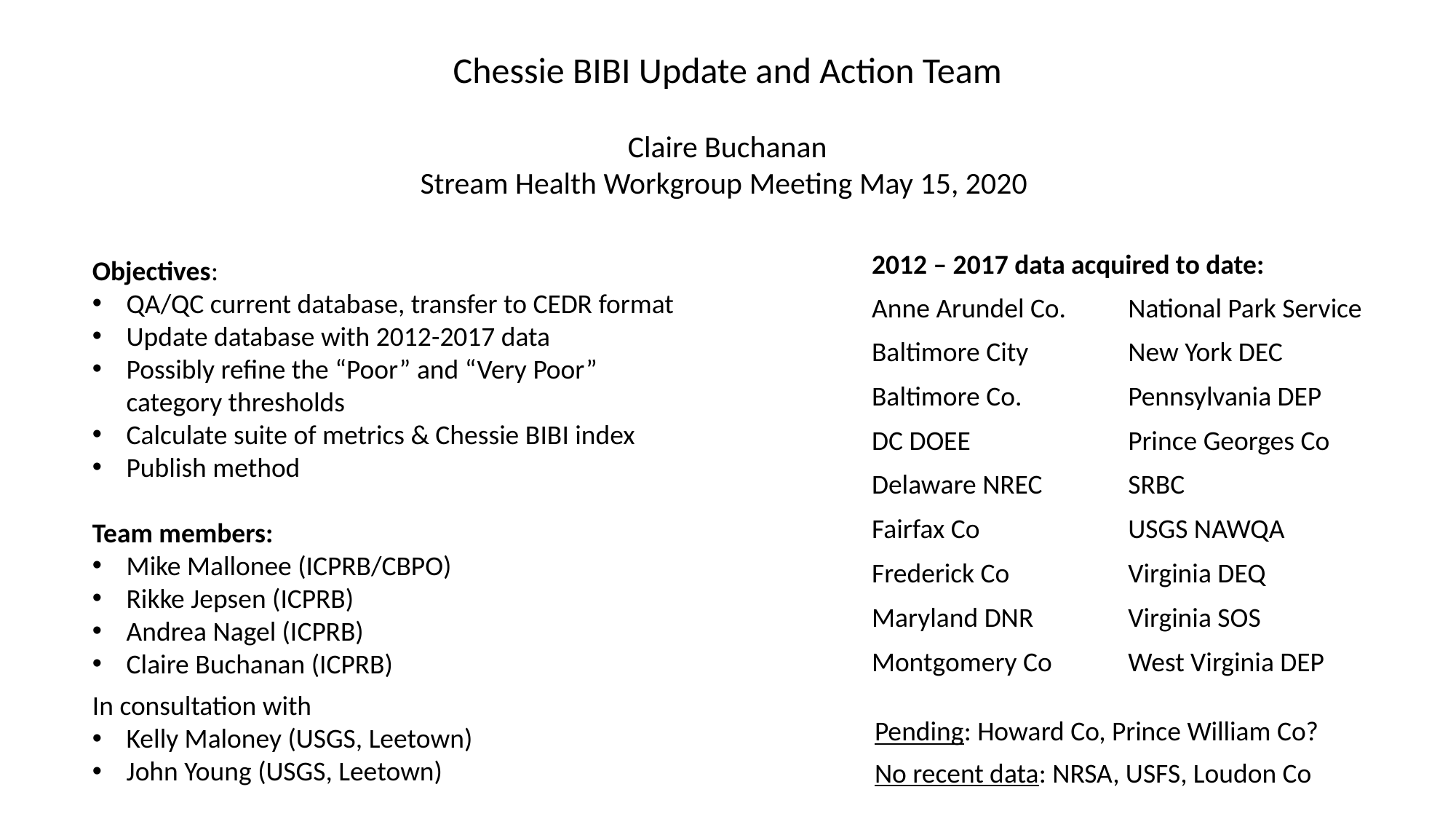

Chessie BIBI Update and Action Team

Claire Buchanan
Stream Health Workgroup Meeting May 15, 2020
Objectives:
QA/QC current database, transfer to CEDR format
Update database with 2012-2017 data
Possibly refine the “Poor” and “Very Poor” category thresholds
Calculate suite of metrics & Chessie BIBI index
Publish method

Team members:
Mike Mallonee (ICPRB/CBPO)
Rikke Jepsen (ICPRB)
Andrea Nagel (ICPRB)
Claire Buchanan (ICPRB)
In consultation with
Kelly Maloney (USGS, Leetown)
John Young (USGS, Leetown)
| 2012 – 2017 data acquired to date: |  |
| --- | --- |
| Anne Arundel Co. | National Park Service |
| Baltimore City | New York DEC |
| Baltimore Co. | Pennsylvania DEP |
| DC DOEE | Prince Georges Co |
| Delaware NREC | SRBC |
| Fairfax Co | USGS NAWQA |
| Frederick Co | Virginia DEQ |
| Maryland DNR | Virginia SOS |
| Montgomery Co | West Virginia DEP |
Pending: Howard Co, Prince William Co?
No recent data: NRSA, USFS, Loudon Co